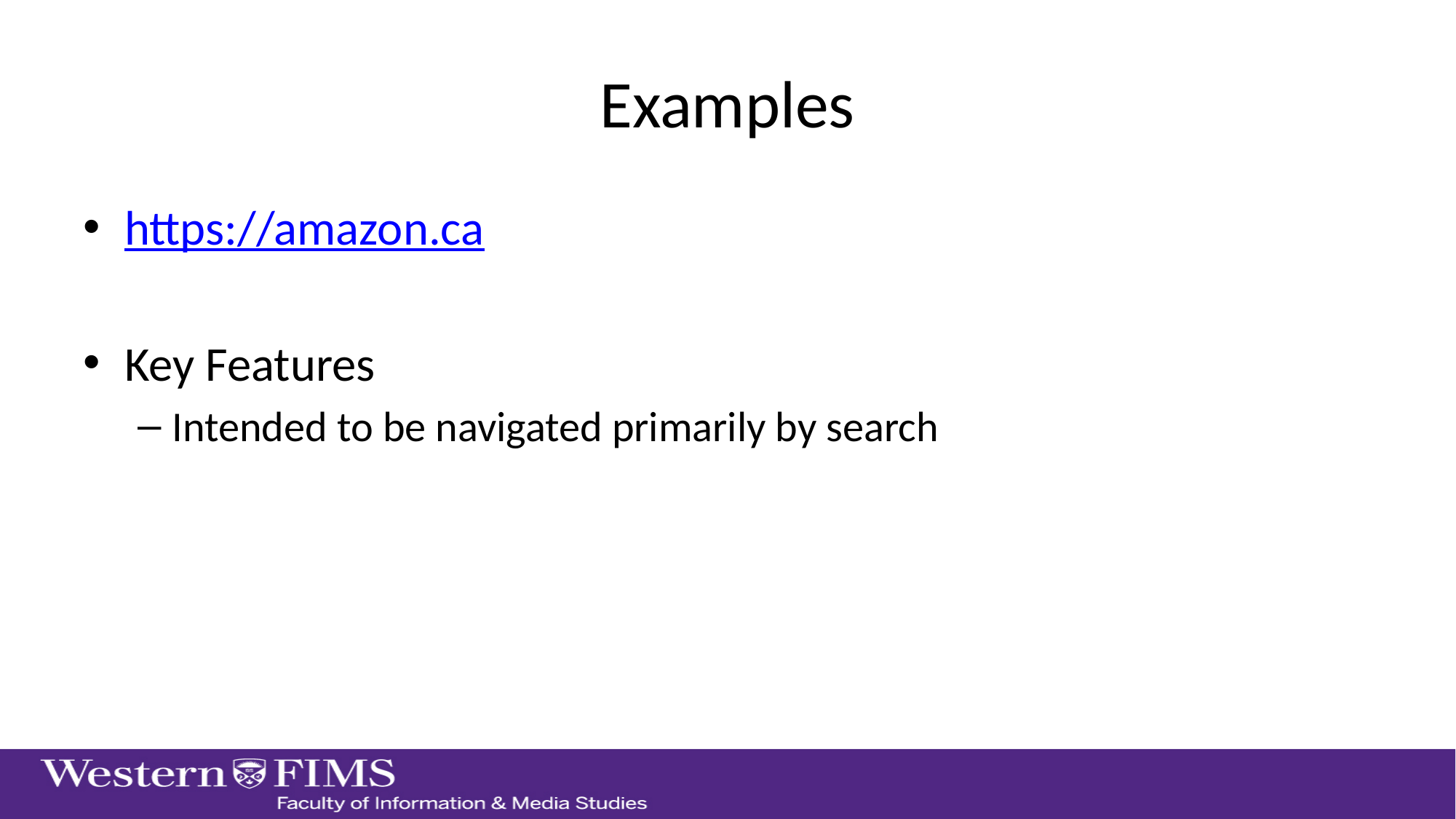

# Examples
https://amazon.ca

Key Features
Intended to be navigated primarily by search